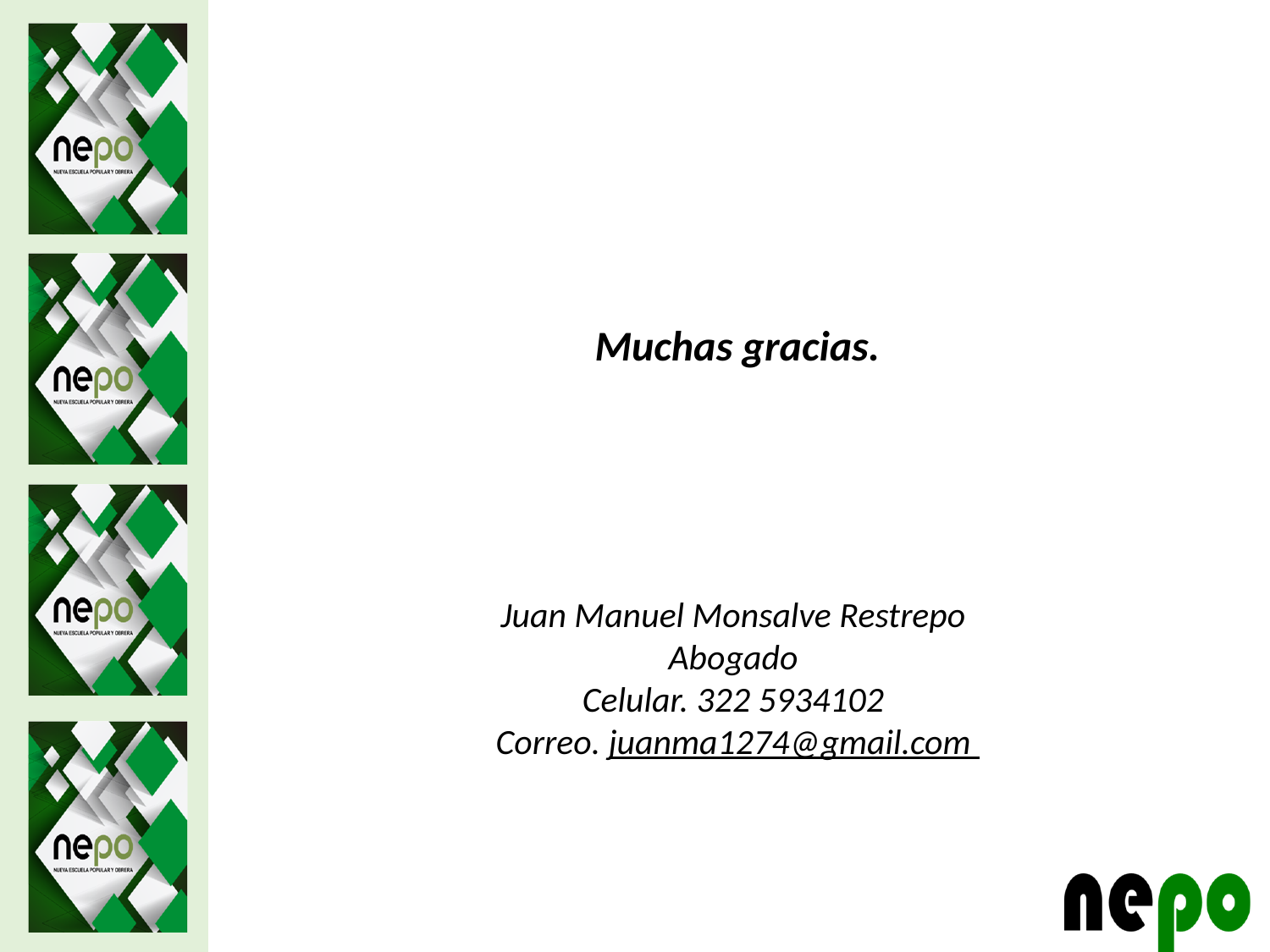

Muchas gracias.

Juan Manuel Monsalve Restrepo
Abogado
Celular. 322 5934102
Correo. juanma1274@gmail.com